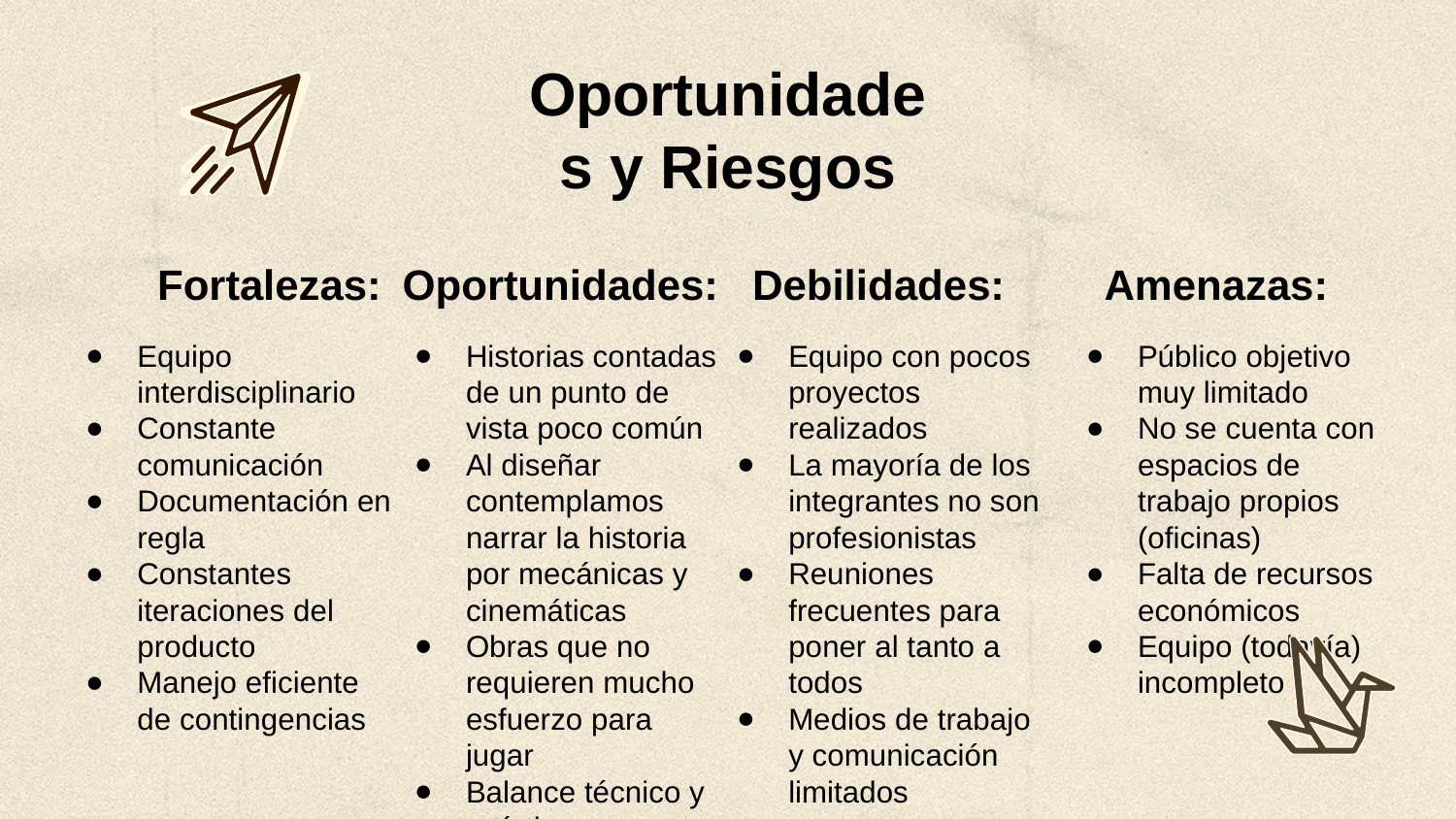

Oportunidades y Riesgos

Fortalezas:
Oportunidades:
Debilidades:
Amenazas:
Equipo interdisciplinario
Constante comunicación
Documentación en regla
Constantes iteraciones del producto
Manejo eficiente de contingencias
Historias contadas de un punto de vista poco común
Al diseñar contemplamos narrar la historia por mecánicas y cinemáticas
Obras que no requieren mucho esfuerzo para jugar
Balance técnico y artístico
Equipo con pocos proyectos realizados
La mayoría de los integrantes no son profesionistas
Reuniones frecuentes para poner al tanto a todos
Medios de trabajo y comunicación limitados
Público objetivo muy limitado
No se cuenta con espacios de trabajo propios (oficinas)
Falta de recursos económicos
Equipo (todavía) incompleto